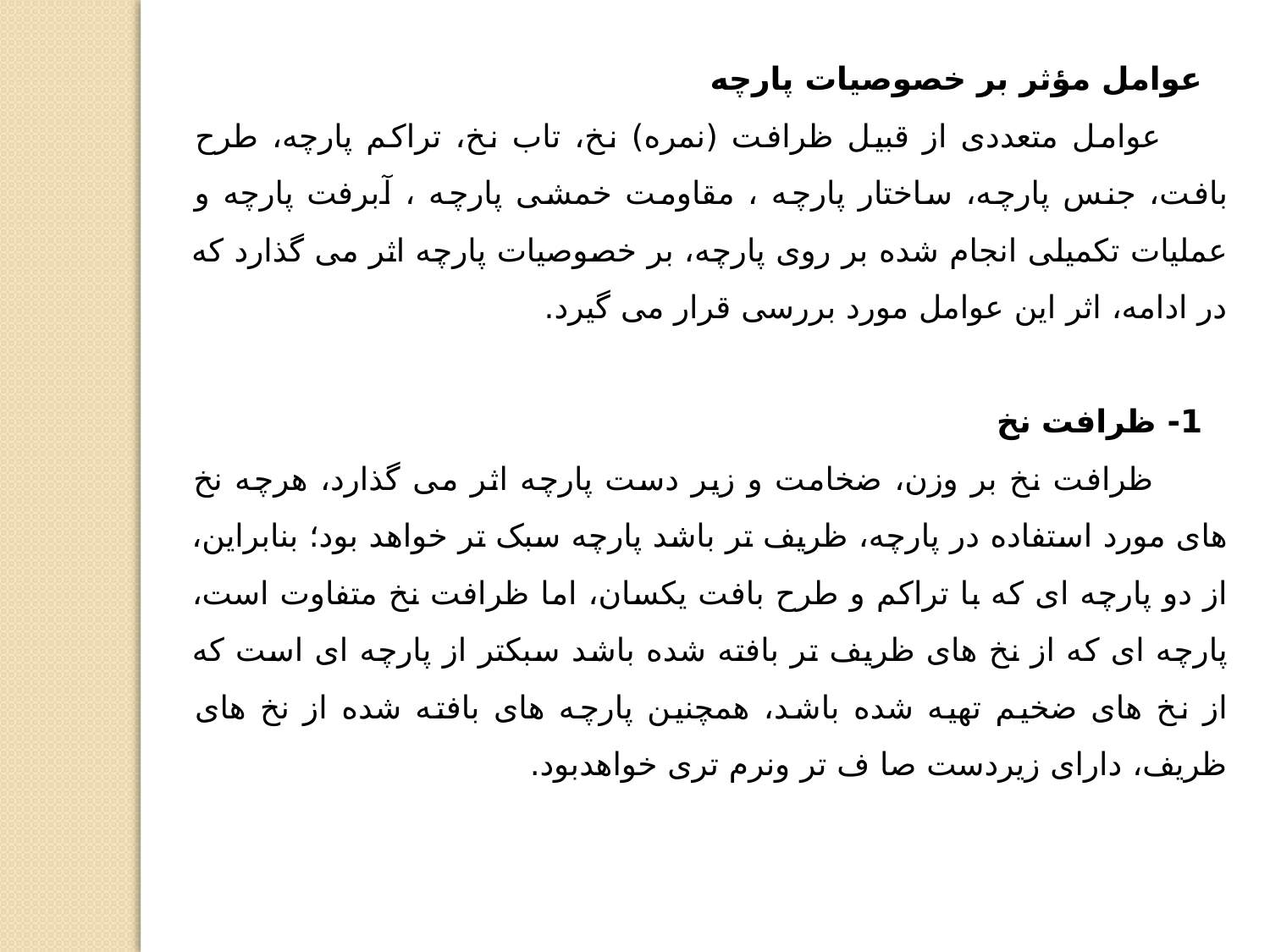

عوامل مؤثر بر خصوصیات پارچه
   عوامل متعددی از قبیل ظرافت (نمره) نخ، تاب نخ، تراکم پارچه، طرح بافت، جنس پارچه، ساختار پارچه ، مقاومت خمشی پارچه ، آبرفت پارچه و عملیات تکمیلی انجام شده بر روی پارچه، بر خصوصیات پارچه اثر می گذارد که در ادامه، اثر این عوامل مورد بررسی قرار می گیرد.

1- ظرافت نخ
    ظرافت نخ بر وزن، ضخامت و زیر دست پارچه اثر می گذارد، هرچه نخ های مورد استفاده در پارچه، ظریف تر باشد پارچه سبک تر خواهد بود؛ بنابراین، از دو پارچه ای که با تراکم و طرح بافت یکسان، اما ظرافت نخ متفاوت است، پارچه ای که از نخ های ظریف تر بافته شده باشد سبکتر از پارچه ای است که از نخ های ضخیم تهیه شده باشد، همچنین پارچه های بافته شده از نخ های ظریف، دارای زیردست صا ف تر ونرم تری خواهدبود.